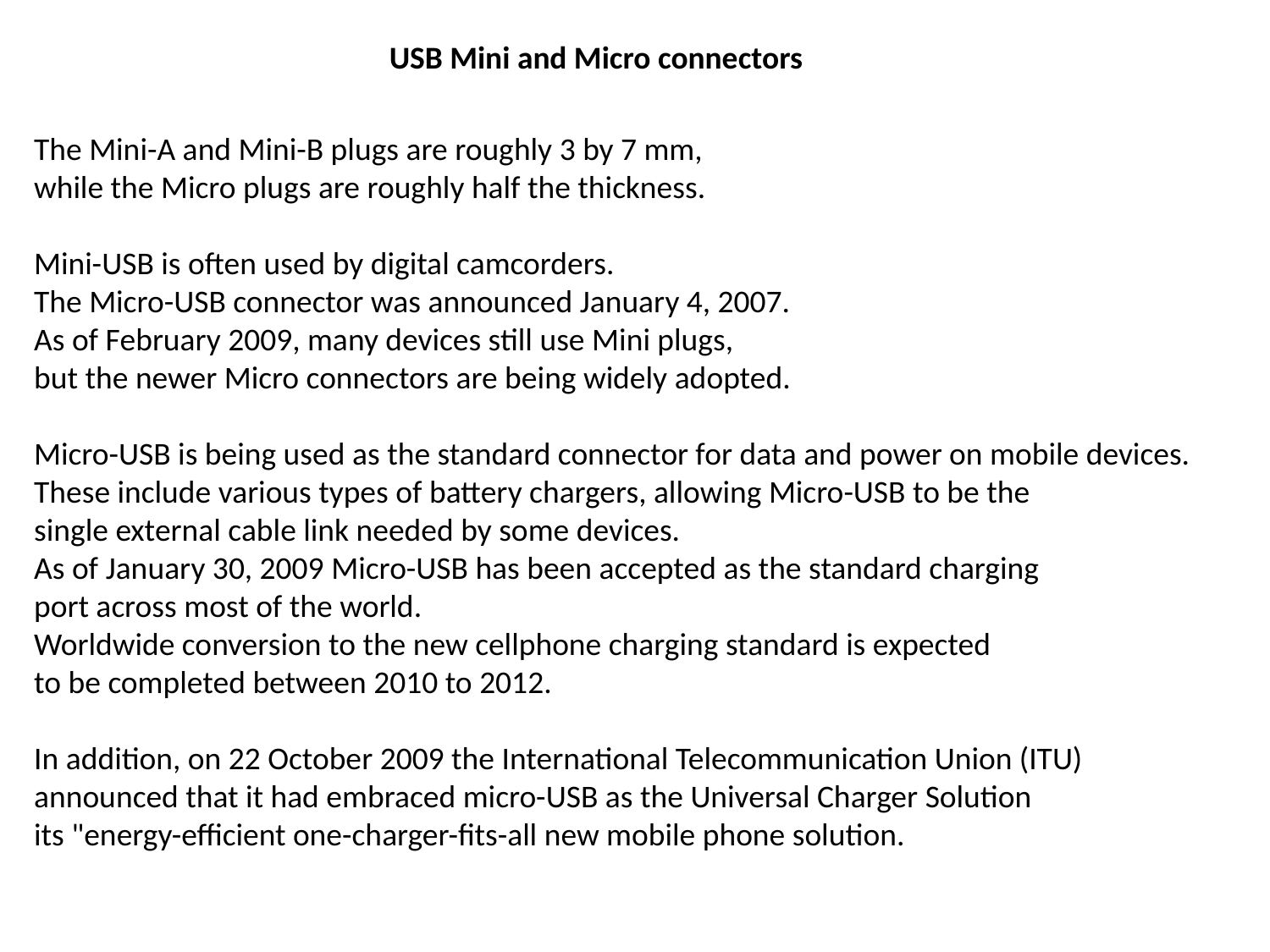

USB Mini and Micro connectors

The Mini-A and Mini-B plugs are roughly 3 by 7 mm,
while the Micro plugs are roughly half the thickness.

Mini-USB is often used by digital camcorders.
The Micro-USB connector was announced January 4, 2007.
As of February 2009, many devices still use Mini plugs,
but the newer Micro connectors are being widely adopted.

Micro-USB is being used as the standard connector for data and power on mobile devices.
These include various types of battery chargers, allowing Micro-USB to be the
single external cable link needed by some devices.
As of January 30, 2009 Micro-USB has been accepted as the standard charging
port across most of the world.
Worldwide conversion to the new cellphone charging standard is expected
to be completed between 2010 to 2012.

In addition, on 22 October 2009 the International Telecommunication Union (ITU)
announced that it had embraced micro-USB as the Universal Charger Solution
its "energy-efficient one-charger-fits-all new mobile phone solution.